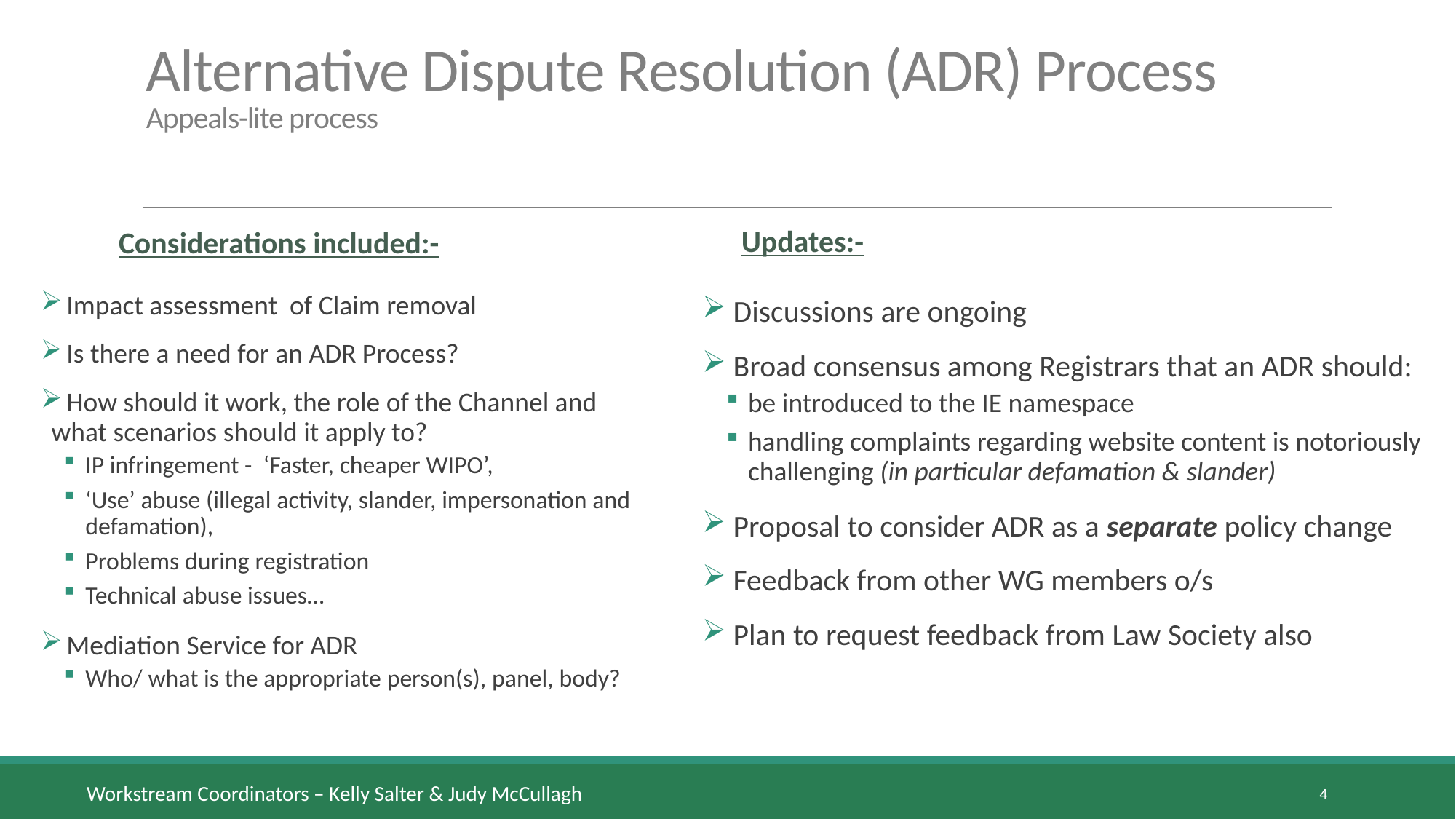

# Alternative Dispute Resolution (ADR) Process Appeals-lite process
Updates:-
Considerations included:-
 Impact assessment  of Claim removal
 Is there a need for an ADR Process?
 How should it work, the role of the Channel and what scenarios should it apply to?
IP infringement -  ‘Faster, cheaper WIPO’,
‘Use’ abuse (illegal activity, slander, impersonation and defamation),
Problems during registration
Technical abuse issues…
 Mediation Service for ADR
Who/ what is the appropriate person(s), panel, body?

 Discussions are ongoing
 Broad consensus among Registrars that an ADR should:
be introduced to the IE namespace
handling complaints regarding website content is notoriously challenging (in particular defamation & slander)
 Proposal to consider ADR as a separate policy change
 Feedback from other WG members o/s
 Plan to request feedback from Law Society also
4
Workstream Coordinators – Kelly Salter & Judy McCullagh